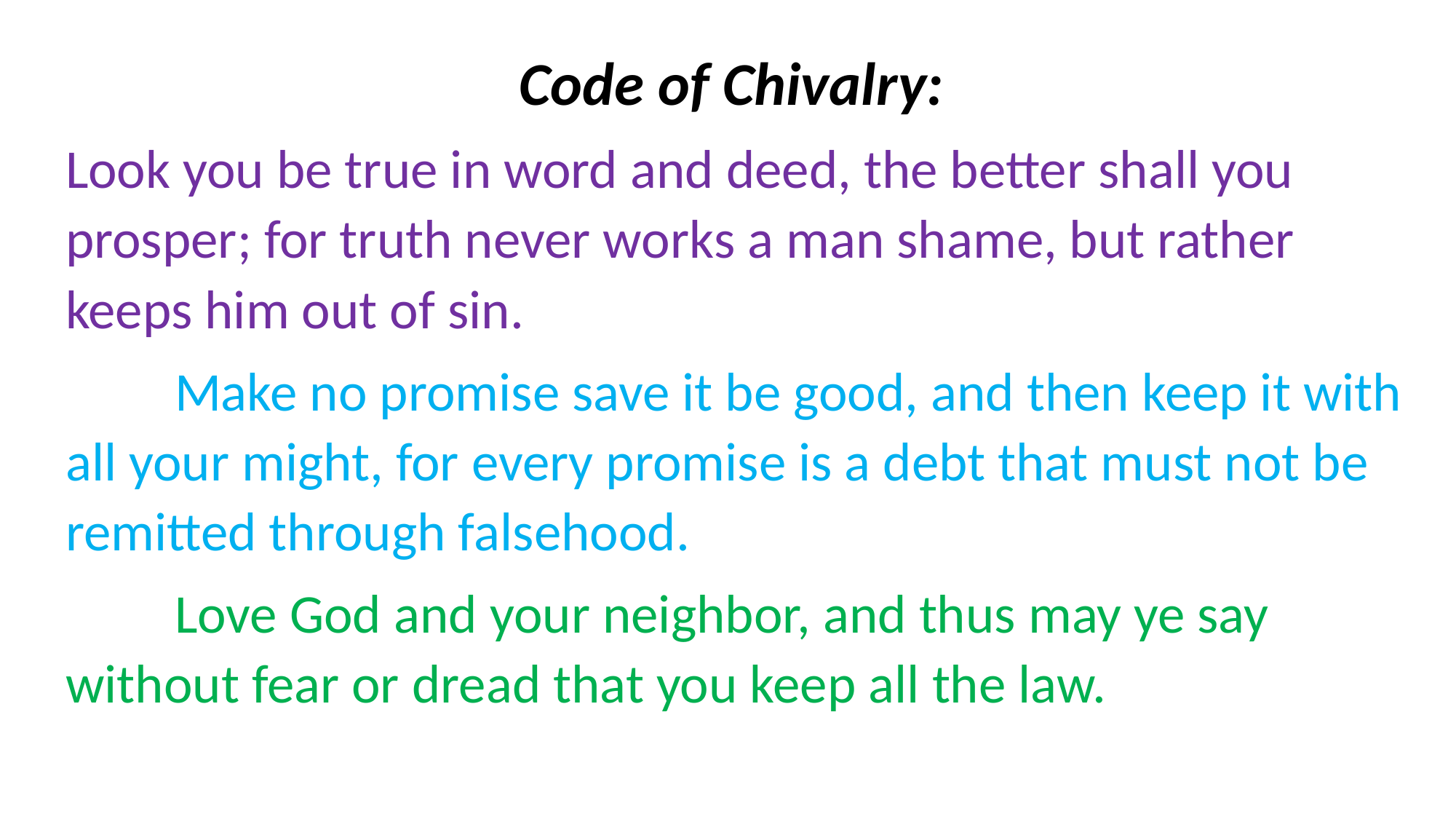

Code of Chivalry:
Look you be true in word and deed, the better shall you prosper; for truth never works a man shame, but rather keeps him out of sin.
	Make no promise save it be good, and then keep it with all your might, for every promise is a debt that must not be remitted through falsehood.
	Love God and your neighbor, and thus may ye say without fear or dread that you keep all the law.